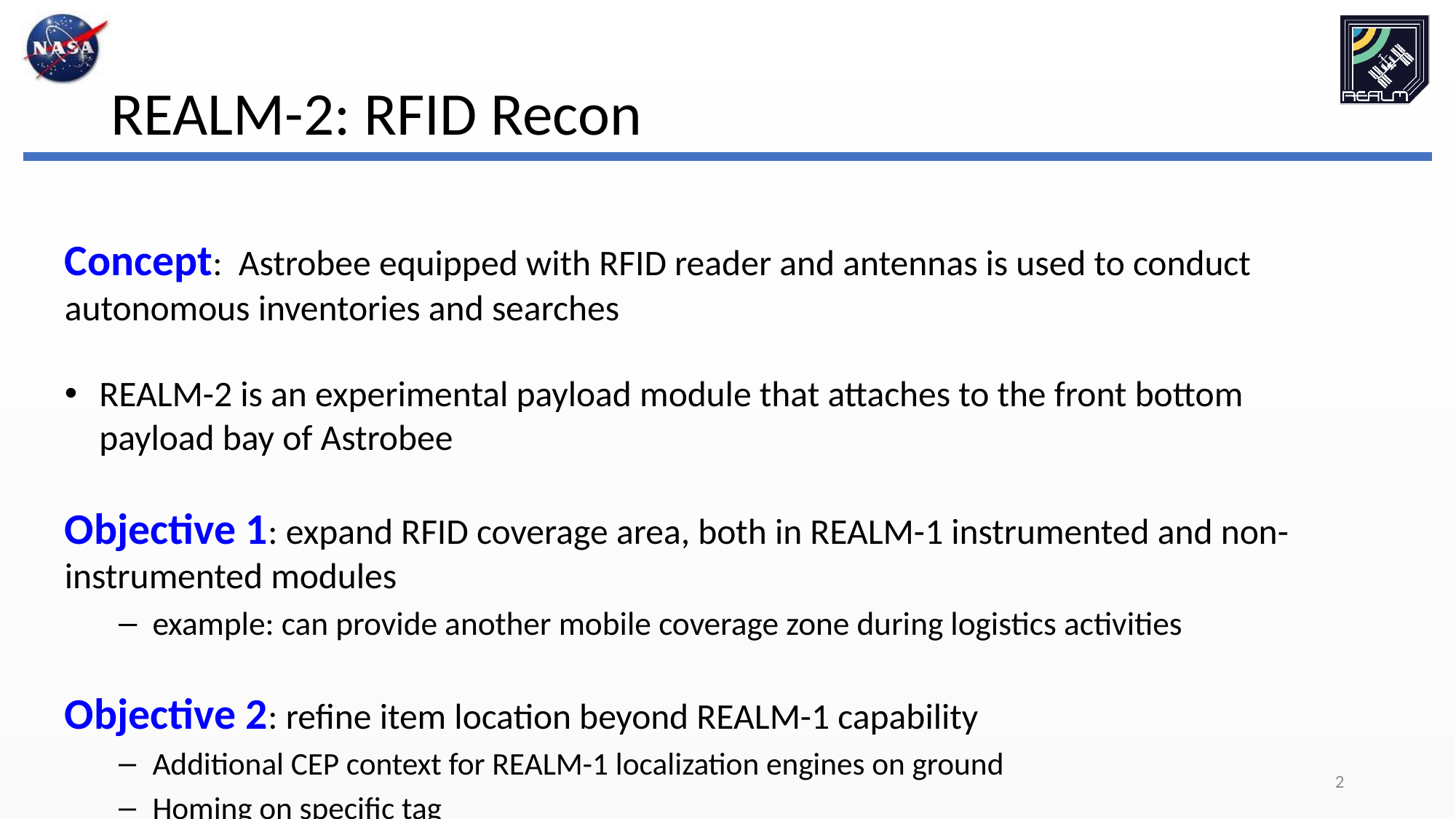

# REALM-2: RFID Recon

Concept:  Astrobee equipped with RFID reader and antennas is used to conduct autonomous inventories and searches

REALM-2 is an experimental payload module that attaches to the front bottom payload bay of Astrobee

Objective 1: expand RFID coverage area, both in REALM-1 instrumented and non-instrumented modules
example: can provide another mobile coverage zone during logistics activities

Objective 2: refine item location beyond REALM-1 capability
Additional CEP context for REALM-1 localization engines on ground
Homing on specific tag
2